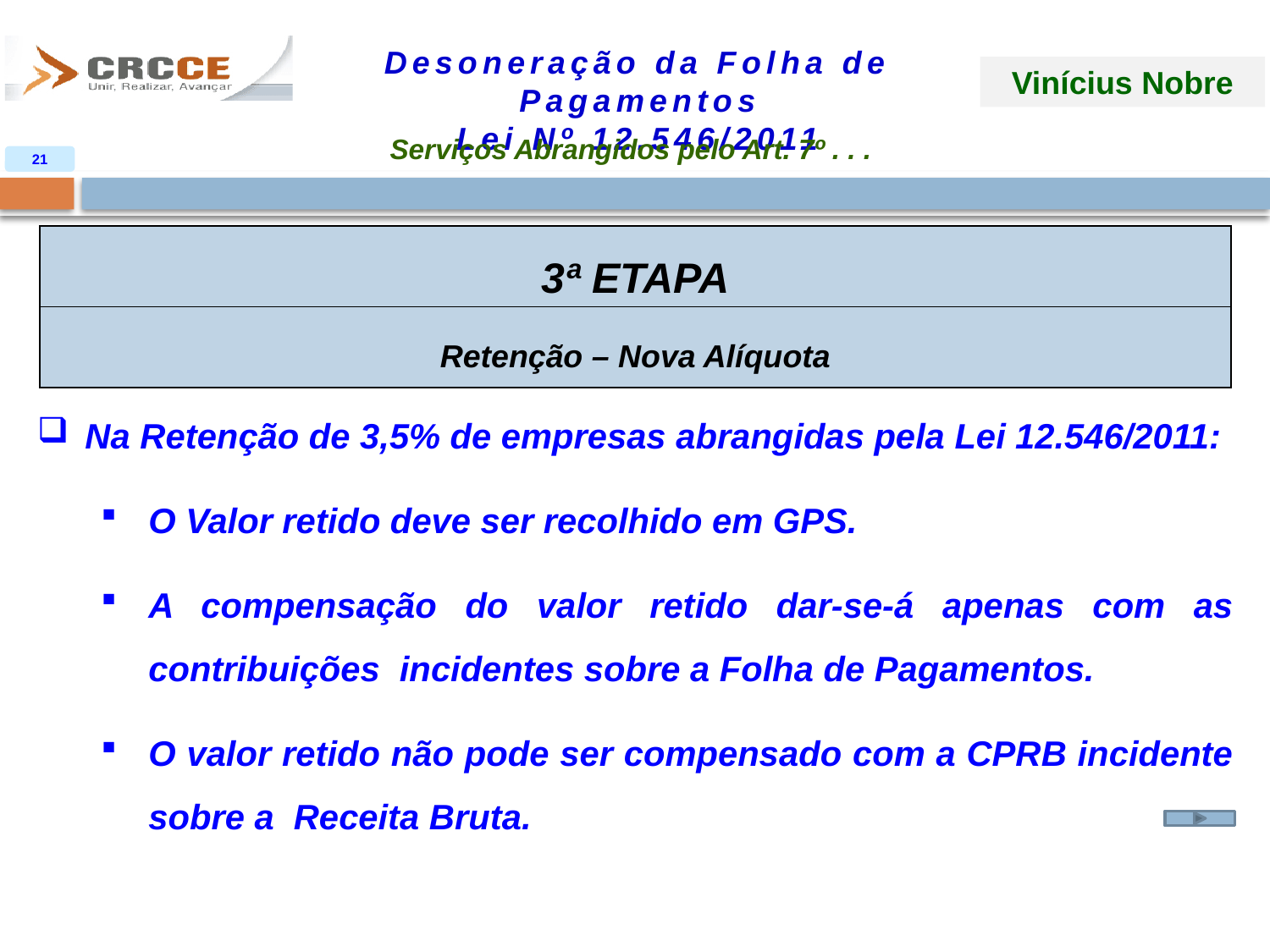

Serviços Abrangidos pelo Art. 7º . . .
21
| 3ª ETAPA |
| --- |
| Retenção – Nova Alíquota |
Na Retenção de 3,5% de empresas abrangidas pela Lei 12.546/2011:
O Valor retido deve ser recolhido em GPS.
A compensação do valor retido dar-se-á apenas com as contribuições  incidentes sobre a Folha de Pagamentos.
O valor retido não pode ser compensado com a CPRB incidente sobre a  Receita Bruta.